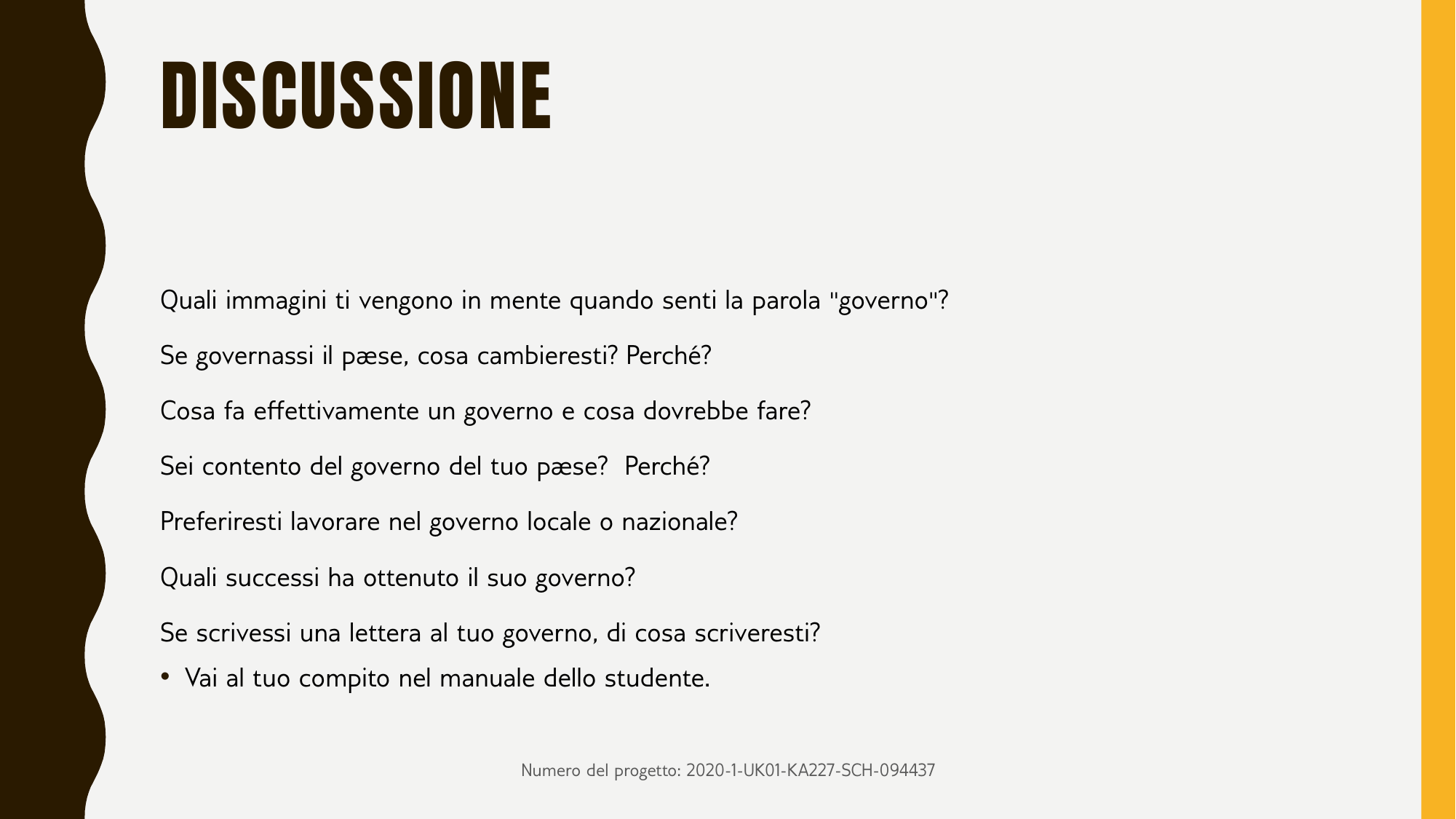

# DISCUSSIONE

Quali immagini ti vengono in mente quando senti la parola "governo"?
Se governassi il paese, cosa cambieresti? Perché?
Cosa fa effettivamente un governo e cosa dovrebbe fare?
Sei contento del governo del tuo paese?  Perché?
Preferiresti lavorare nel governo locale o nazionale?
Quali successi ha ottenuto il suo governo?
Se scrivessi una lettera al tuo governo, di cosa scriveresti?
Vai al tuo compito nel manuale dello studente.
Numero del progetto: 2020-1-UK01-KA227-SCH-094437